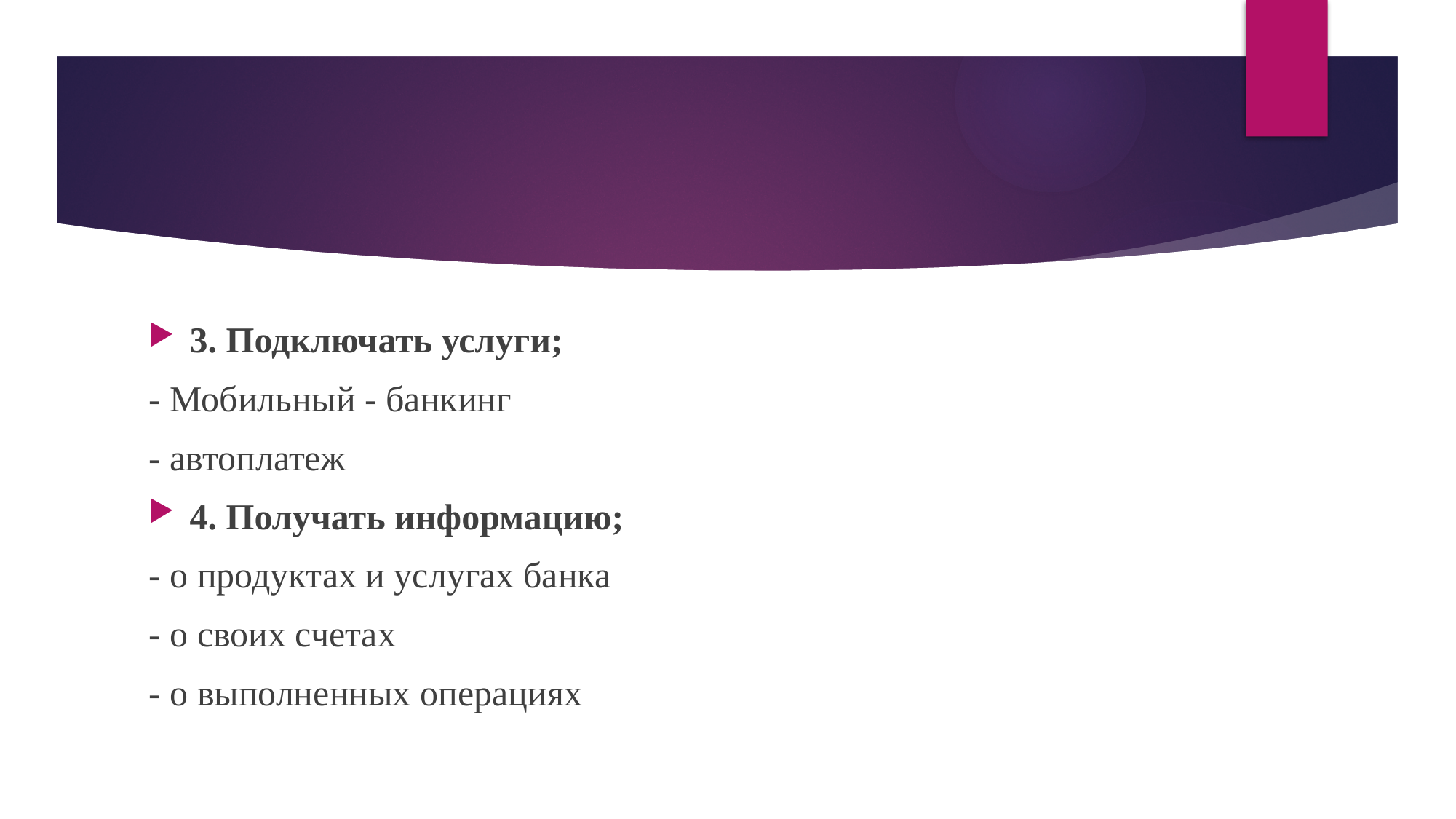

3. Подключать услуги;
- Мобильный - банкинг
- автоплатеж
4. Получать информацию;
- о продуктах и услугах банка
- о своих счетах
- о выполненных операциях